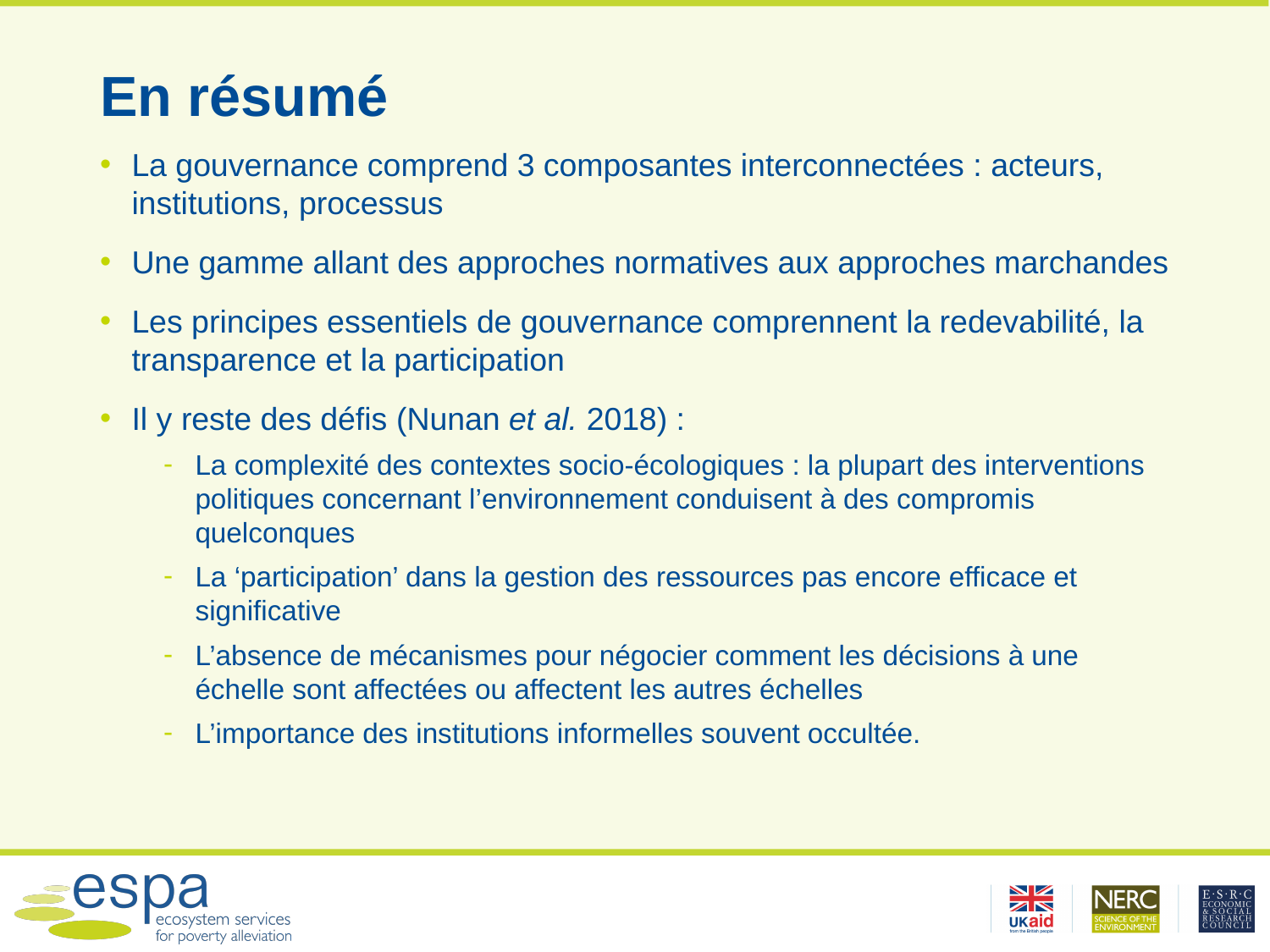

# En résumé
La gouvernance comprend 3 composantes interconnectées : acteurs, institutions, processus
Une gamme allant des approches normatives aux approches marchandes
Les principes essentiels de gouvernance comprennent la redevabilité, la transparence et la participation
Il y reste des défis (Nunan et al. 2018) :
La complexité des contextes socio-écologiques : la plupart des interventions politiques concernant l’environnement conduisent à des compromis quelconques
La ‘participation’ dans la gestion des ressources pas encore efficace et significative
L’absence de mécanismes pour négocier comment les décisions à une échelle sont affectées ou affectent les autres échelles
L’importance des institutions informelles souvent occultée.